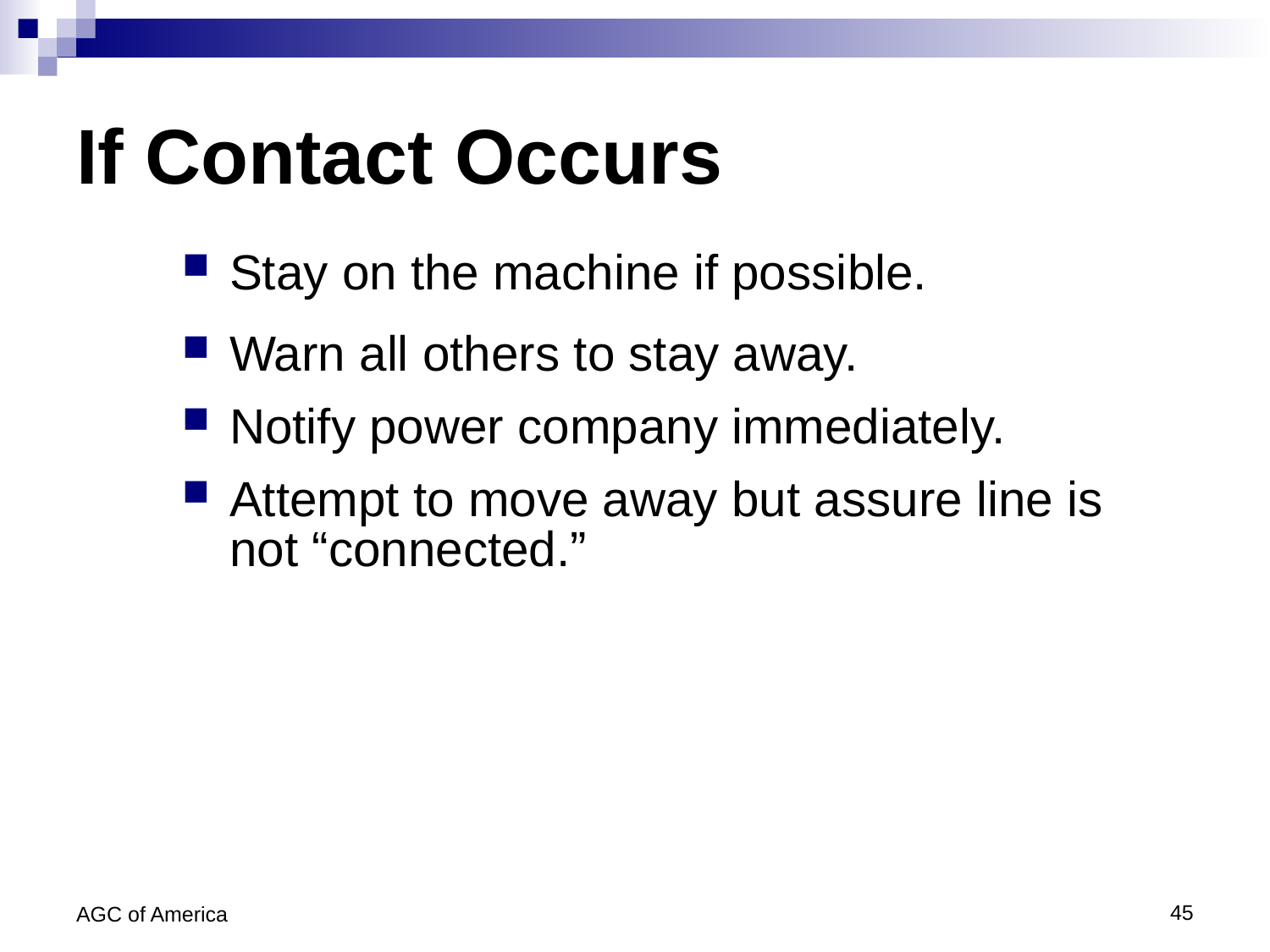

# If Contact Occurs
Stay on the machine if possible.
Warn all others to stay away.
Notify power company immediately.
Attempt to move away but assure line is not “connected.”
AGC of America
45